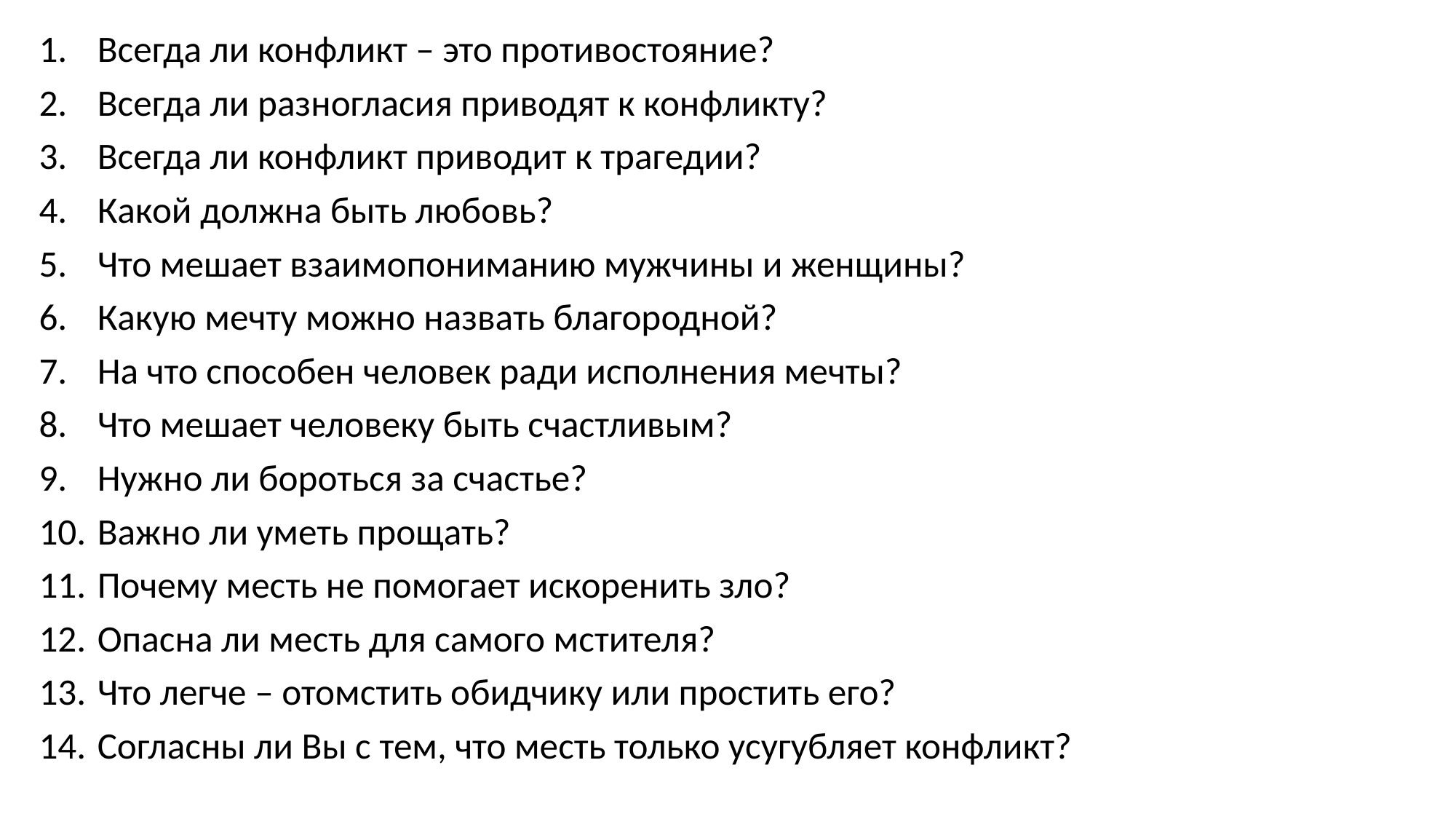

Всегда ли конфликт – это противостояние?
Всегда ли разногласия приводят к конфликту?
Всегда ли конфликт приводит к трагедии?
Какой должна быть любовь?
Что мешает взаимопониманию мужчины и женщины?
Какую мечту можно назвать благородной?
На что способен человек ради исполнения мечты?
Что мешает человеку быть счастливым?
Нужно ли бороться за счастье?
Важно ли уметь прощать?
Почему месть не помогает искоренить зло?
Опасна ли месть для самого мстителя?
Что легче – отомстить обидчику или простить его?
Согласны ли Вы с тем, что месть только усугубляет конфликт?

#